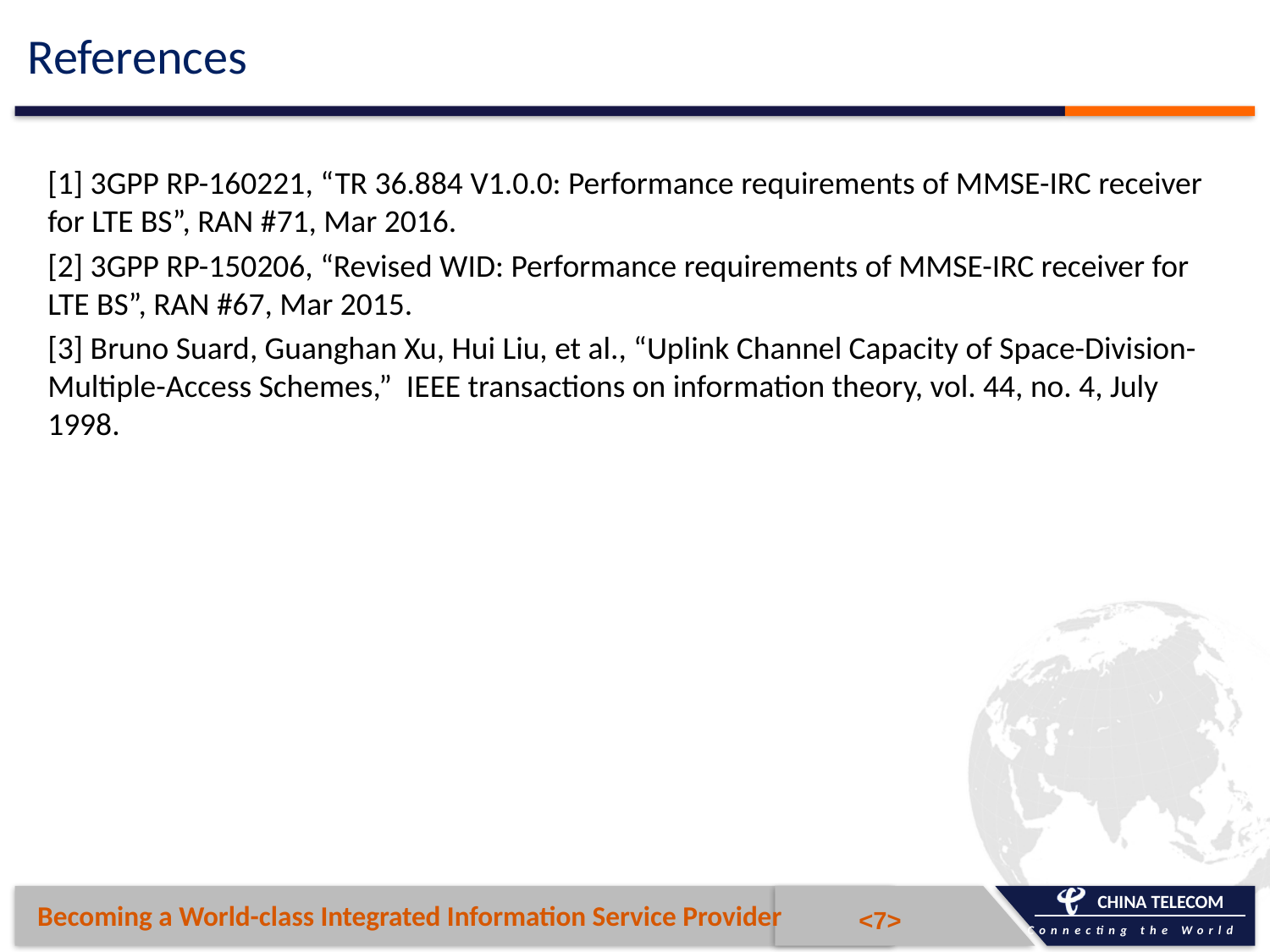

# References
[1] 3GPP RP-160221, “TR 36.884 V1.0.0: Performance requirements of MMSE-IRC receiver for LTE BS”, RAN #71, Mar 2016.
[2] 3GPP RP-150206, “Revised WID: Performance requirements of MMSE-IRC receiver for LTE BS”, RAN #67, Mar 2015.
[3] Bruno Suard, Guanghan Xu, Hui Liu, et al., “Uplink Channel Capacity of Space-Division-Multiple-Access Schemes,”  IEEE transactions on information theory, vol. 44, no. 4, July 1998.